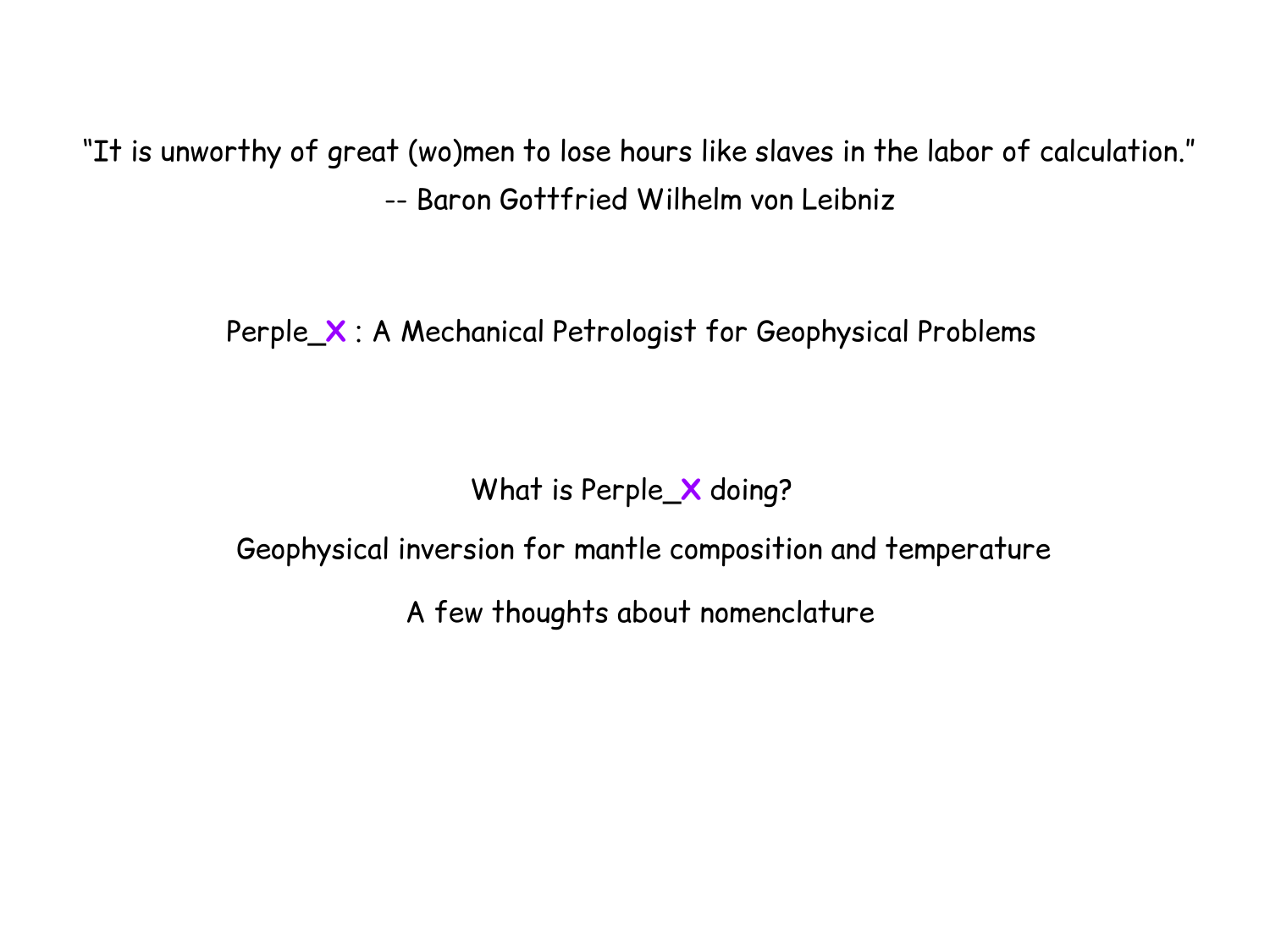

“It is unworthy of great (wo)men to lose hours like slaves in the labor of calculation.”
-- Baron Gottfried Wilhelm von Leibniz

Perple_X : A Mechanical Petrologist for Geophysical Problems
What is Perple_X doing?
 Geophysical inversion for mantle composition and temperature
A few thoughts about nomenclature